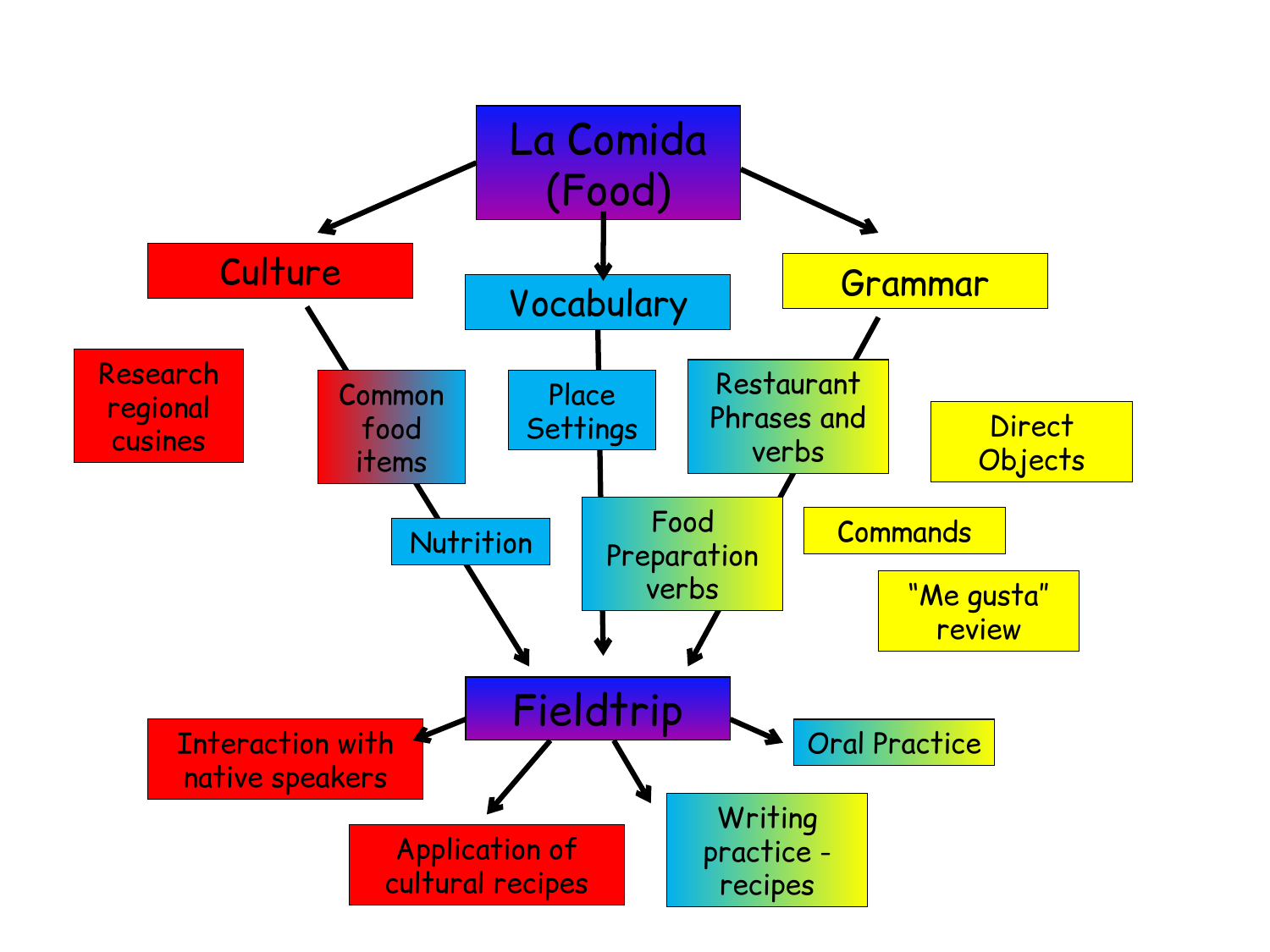

La Comida (Food)
Culture
Grammar
Vocabulary
Research regional cusines
Restaurant Phrases and verbs
Common food items
Place Settings
Direct Objects
Food Preparation verbs
Commands
Nutrition
“Me gusta” review
Fieldtrip
Interaction with native speakers
Oral Practice
Writing practice - recipes
Application of cultural recipes